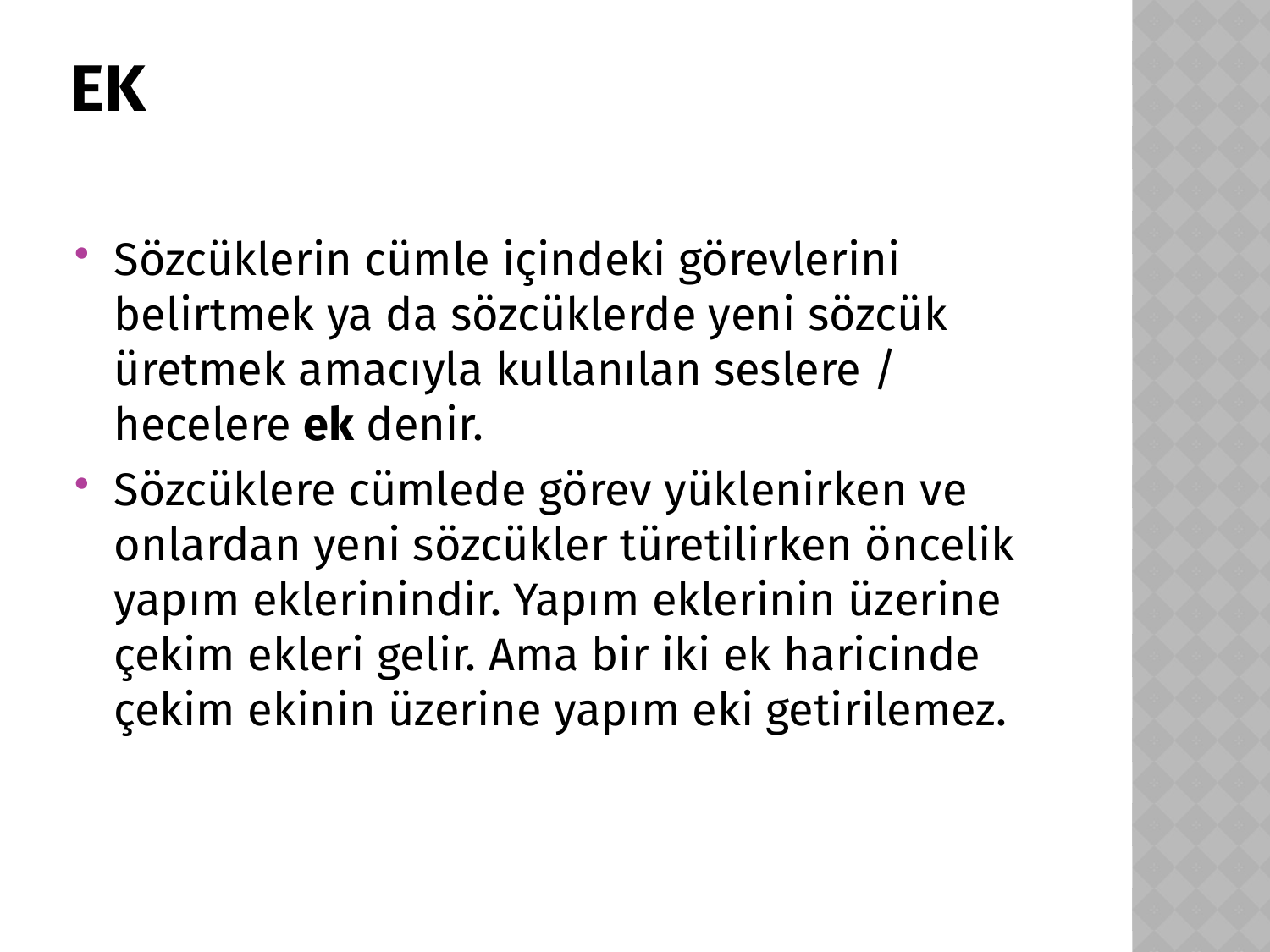

# EK
Sözcüklerin cümle içindeki görevlerini belirtmek ya da sözcüklerde yeni sözcük üretmek amacıyla kullanılan seslere / hecelere ek denir.
Sözcüklere cümlede görev yüklenirken ve onlardan yeni sözcükler türetilirken öncelik yapım eklerinindir. Yapım eklerinin üzerine çekim ekleri gelir. Ama bir iki ek haricinde çekim ekinin üzerine yapım eki getirilemez.